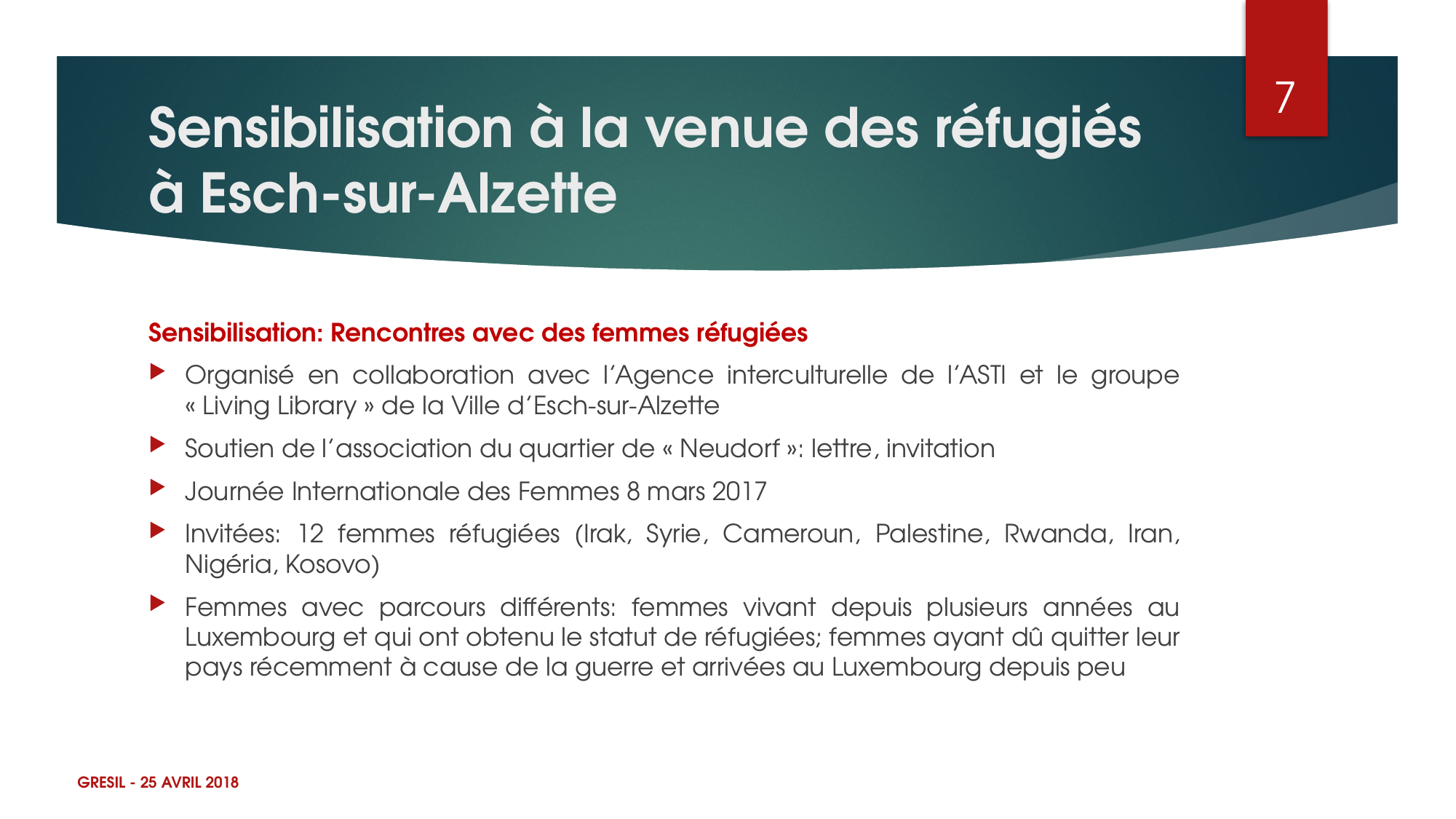

7
# Sensibilisation à la venue des réfugiés à Esch-sur-Alzette
Sensibilisation: Rencontres avec des femmes réfugiées
Organisé en collaboration avec l’Agence interculturelle de l’ASTI et le groupe « Living Library » de la Ville d’Esch-sur-Alzette
Soutien de l’association du quartier de « Neudorf »: lettre, invitation
Journée Internationale des Femmes 8 mars 2017
Invitées: 12 femmes réfugiées (Irak, Syrie, Cameroun, Palestine, Rwanda, Iran, Nigéria, Kosovo)
Femmes avec parcours différents: femmes vivant depuis plusieurs années au Luxembourg et qui ont obtenu le statut de réfugiées; femmes ayant dû quitter leur pays récemment à cause de la guerre et arrivées au Luxembourg depuis peu
GRESIL - 25 AVRIL 2018